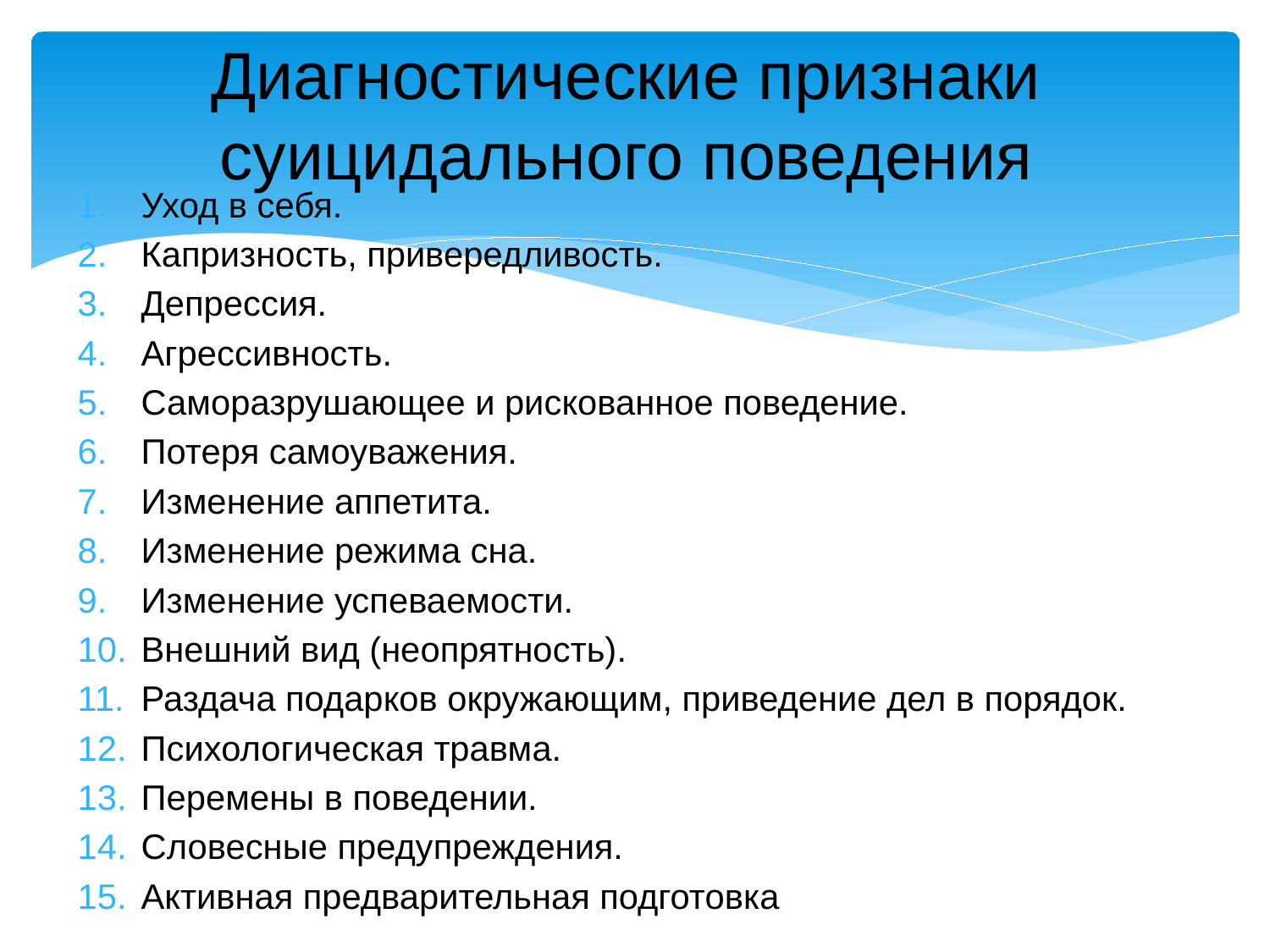

# Диагностические признаки суицидального поведения
Уход в себя.
Капризность, привередливость.
Депрессия.
Агрессивность.
Саморазрушающее и рискованное поведение.
Потеря самоуважения.
Изменение аппетита.
Изменение режима сна.
Изменение успеваемости.
Внешний вид (неопрятность).
Раздача подарков окружающим, приведение дел в порядок.
Психологическая травма.
Перемены в поведении.
Словесные предупреждения.
Активная предварительная подготовка